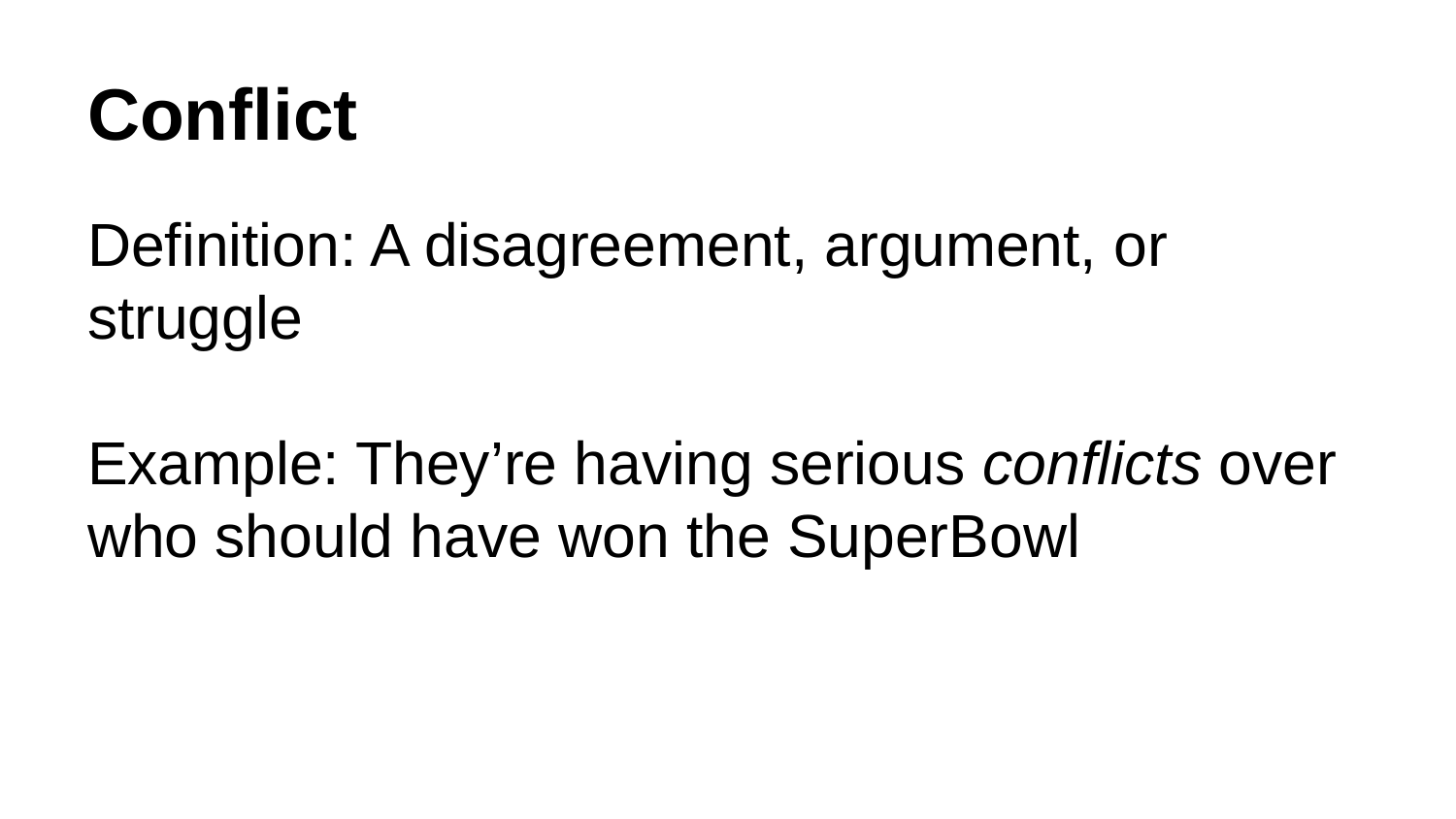

# Conflict
Definition: A disagreement, argument, or struggle

Example: They’re having serious conflicts over who should have won the SuperBowl